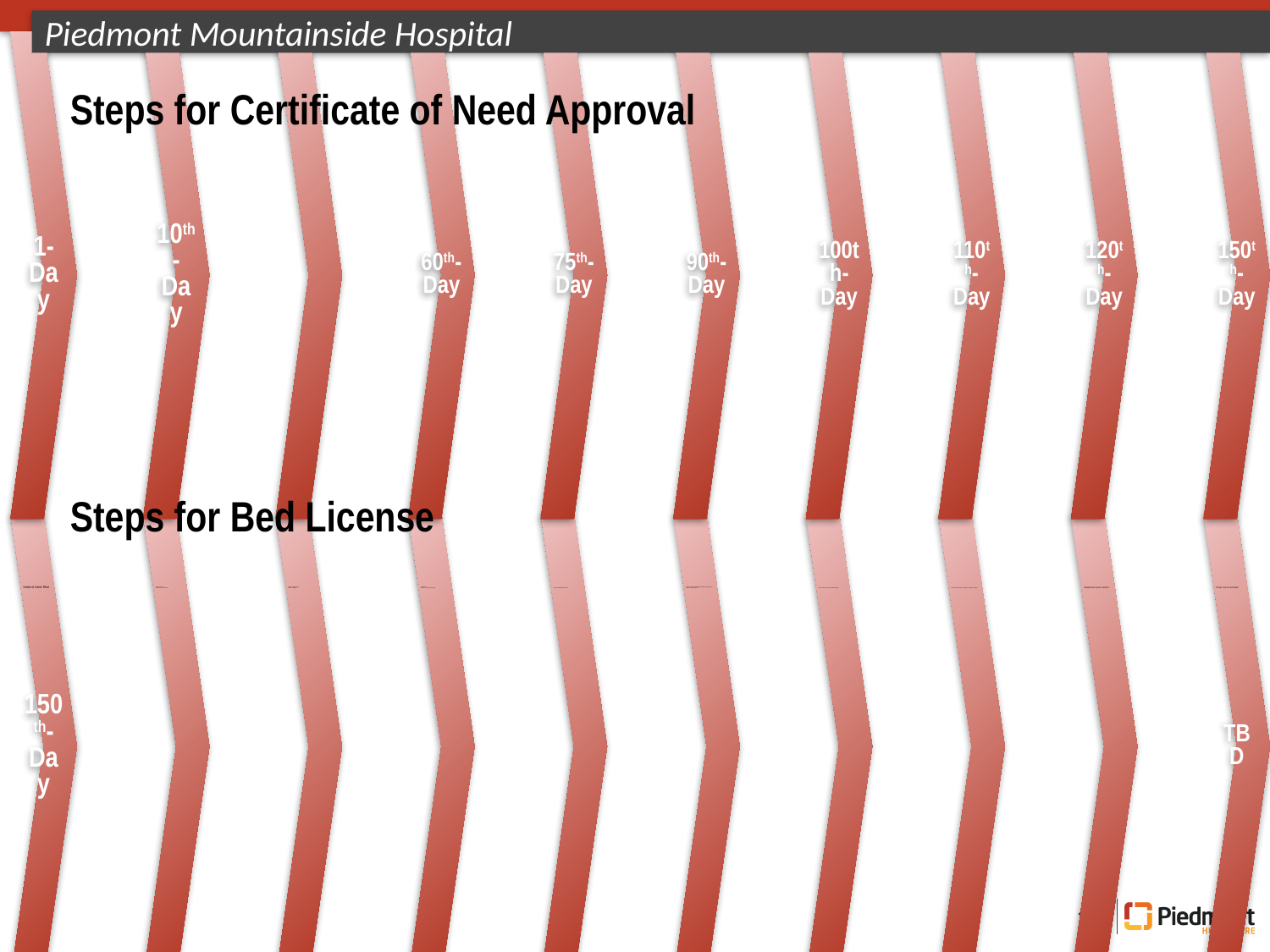

# Piedmont Mountainside Hospital
1-Day
Letter of Intent Filed
10th-Day
Application Deemed Complete
(Review Cycle Begins)
Project can be extended
Application submitted.
60th- Day
Applicant Only
Deadline for receipt of opposition letter(s)
75th- Day
Applicant provides additional information
90th- Day
Opposition meetings scheduled; applicant can attend, opposing parties must provide written copy of argument
100th-Day
Last day for letters of support to be submitted to department
120th-Day
Department issues decision
110th-Day
Applicant provides amended info.; applicant provides response to opposition
150th-Day
10 days to review for completeness
Steps for Certificate of Need Approval
Steps for Bed License
TBD
150th-Day
16